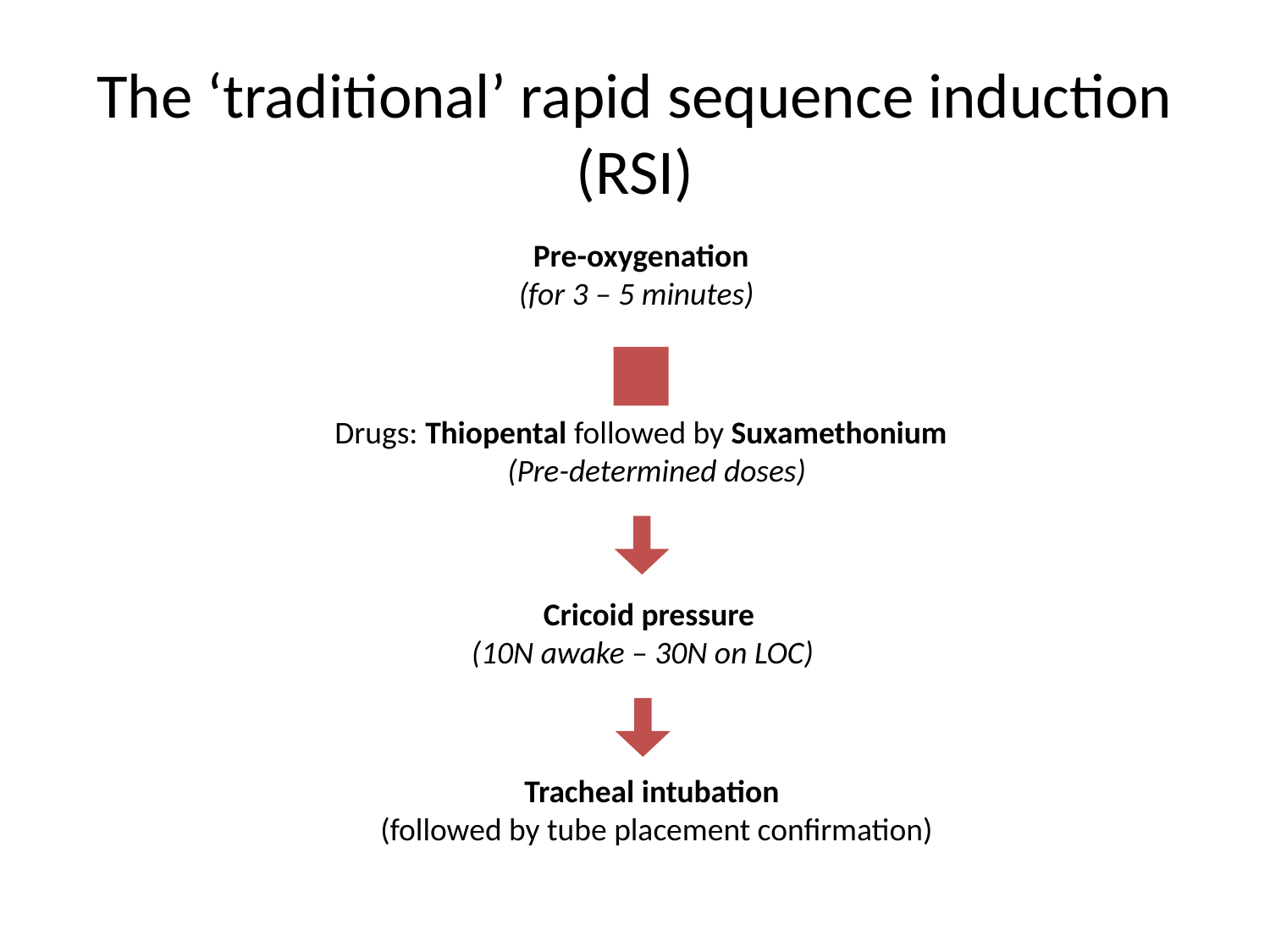

# The ‘traditional’ rapid sequence induction (RSI)
  Pre-oxygenation
(for 3 – 5 minutes)

Drugs: Thiopental followed by Suxamethonium
                        (Pre-determined doses)

          Cricoid pressure
(10N awake – 30N on LOC)

                    Tracheal intubation
(followed by tube placement confirmation)